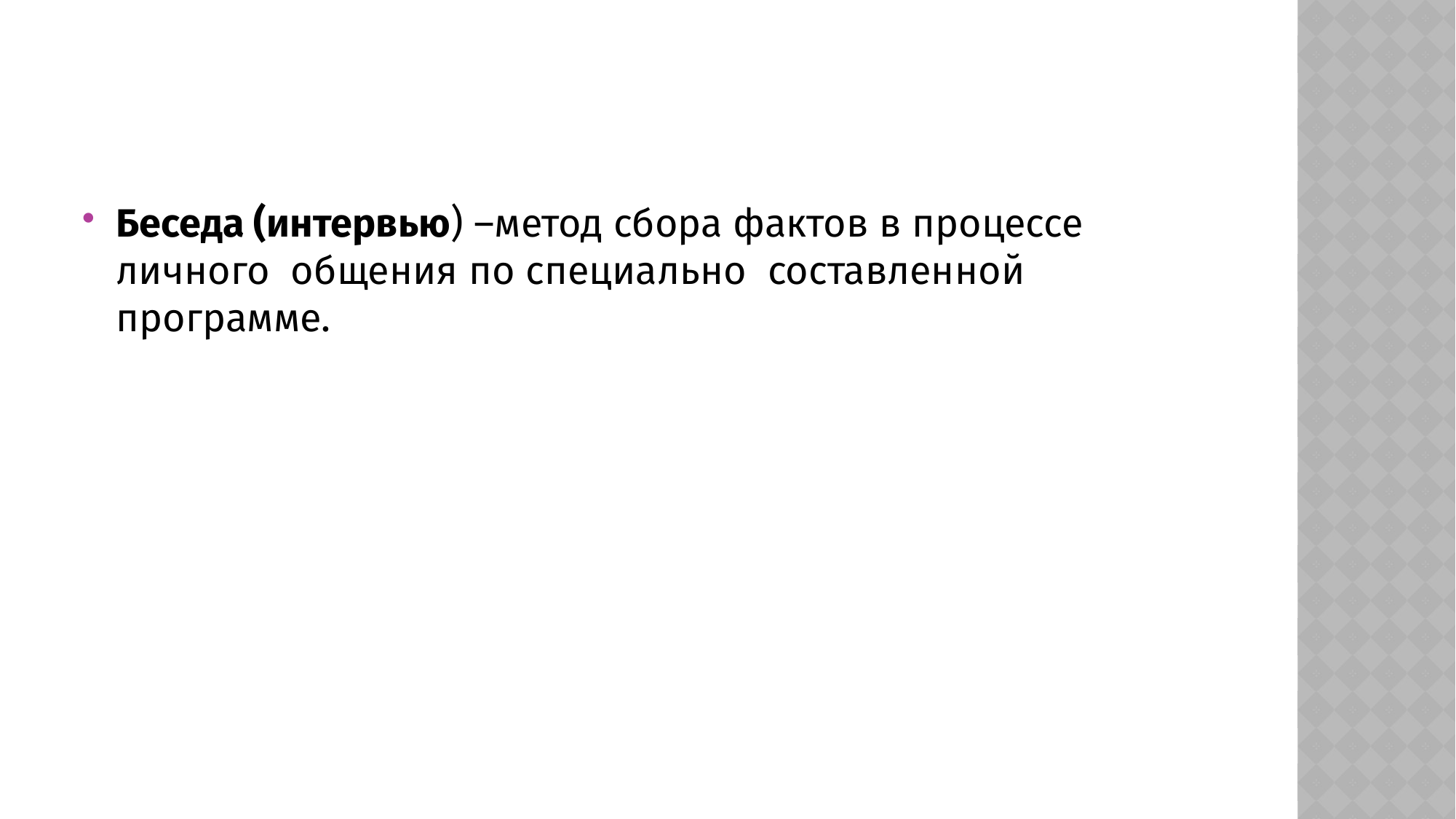

#
Беседа (интервью) –метод сбора фактов в процессе личного  общения по специально  составленной программе.